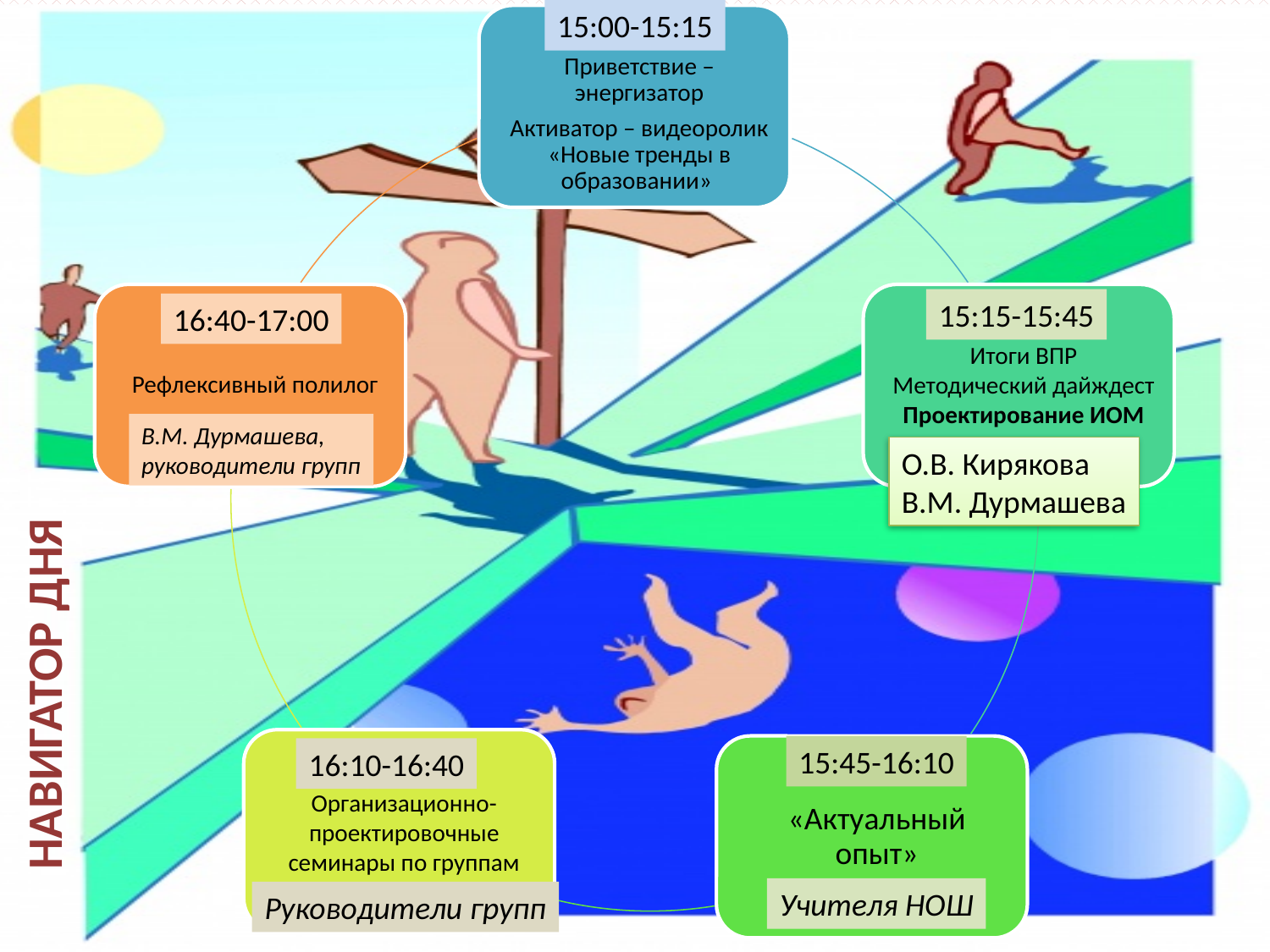

15:00-15:15

Приветствие – энергизатор
Активатор – видеоролик «Новые тренды в образовании»

Итоги ВПР
Методический дайждест
Проектирование ИОМ

«Актуальный опыт»

Организационно-проектировочные семинары по группам

Рефлексивный полилог
# НАВИГАТОР ДНЯ
15:15-15:45
16:40-17:00
В.М. Дурмашева,
руководители групп
О.В. Кирякова
В.М. Дурмашева
НАВИГАТОр дня
15:45-16:10
16:10-16:40
Учителя НОШ
Руководители групп